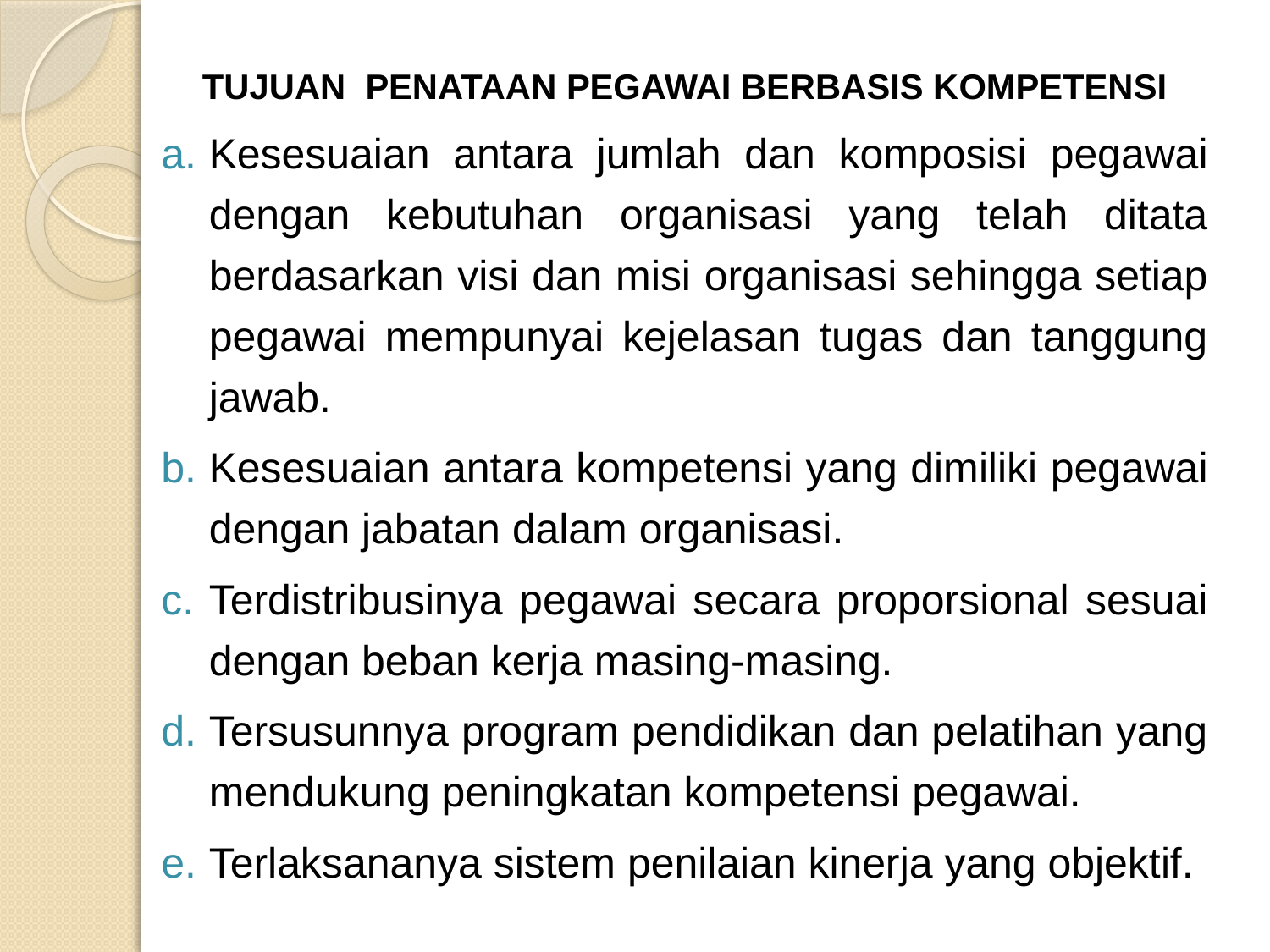

TUJUAN  PENATAAN PEGAWAI BERBASIS KOMPETENSI
Kesesuaian antara jumlah dan komposisi pegawai dengan kebutuhan organisasi yang telah ditata berdasarkan visi dan misi organisasi sehingga setiap pegawai mempunyai kejelasan tugas dan tanggung jawab.
Kesesuaian antara kompetensi yang dimiliki pegawai dengan jabatan dalam organisasi.
Terdistribusinya pegawai secara proporsional sesuai dengan beban kerja masing-masing.
Tersusunnya program pendidikan dan pelatihan yang mendukung peningkatan kompetensi pegawai.
Terlaksananya sistem penilaian kinerja yang objektif.